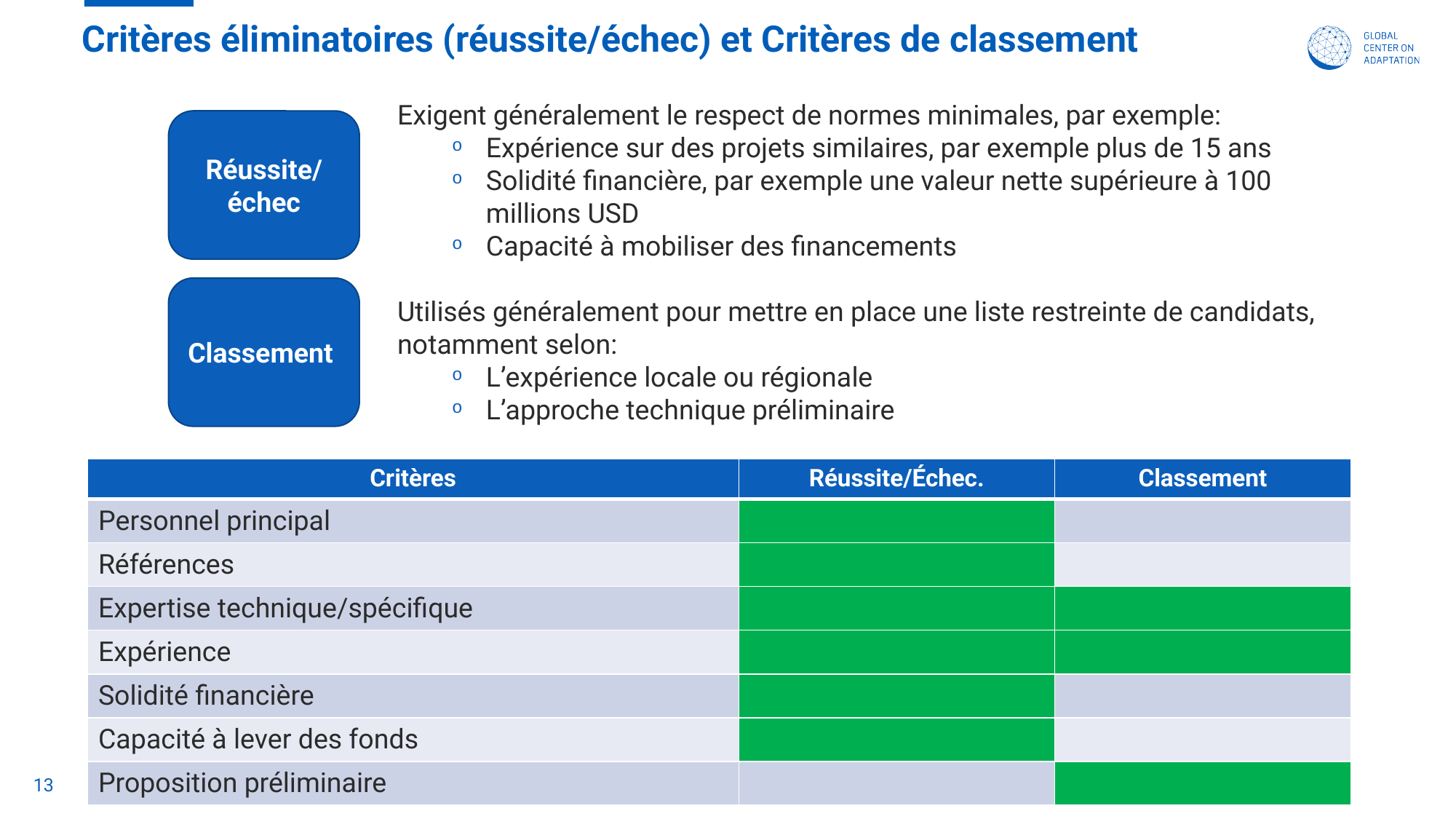

# Critères éliminatoires (réussite/échec) et Critères de classement
Exigent généralement le respect de normes minimales, par exemple:
Expérience sur des projets similaires, par exemple plus de 15 ans
Solidité financière, par exemple une valeur nette supérieure à 100 millions USD
Capacité à mobiliser des financements

Utilisés généralement pour mettre en place une liste restreinte de candidats, notamment selon:
L’expérience locale ou régionale
L’approche technique préliminaire
Réussite/
échec
Classement
| Critères | Réussite/Échec. | Classement |
| --- | --- | --- |
| Personnel principal |  |  |
| Références |  |  |
| Expertise technique/spécifique |  |  |
| Expérience |  |  |
| Solidité financière |  |  |
| Capacité à lever des fonds |  |  |
| Proposition préliminaire |  |  |